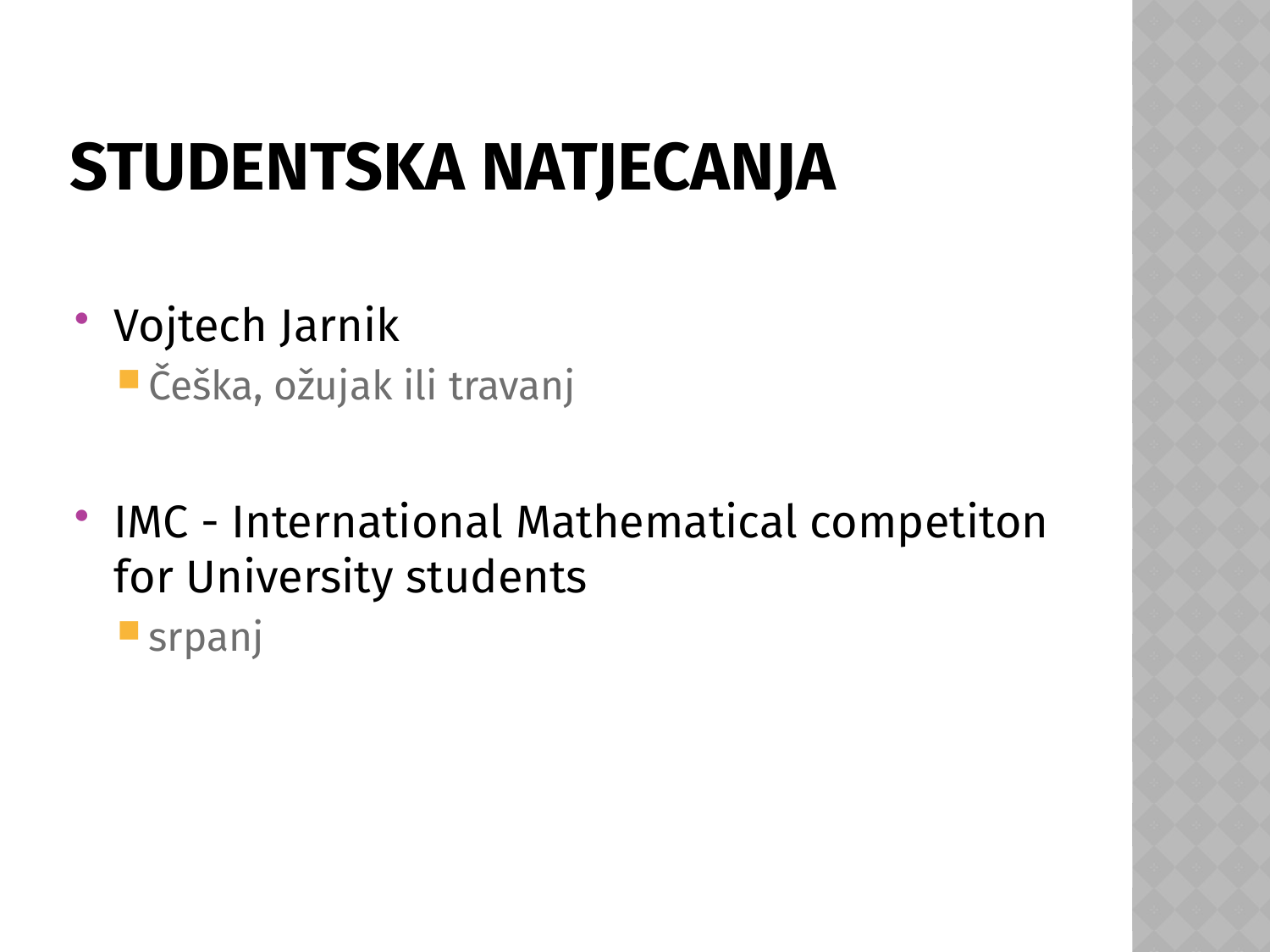

# Studentska natjecanja

Vojtech Jarnik
Češka, ožujak ili travanj

IMC - International Mathematical competiton for University students
srpanj